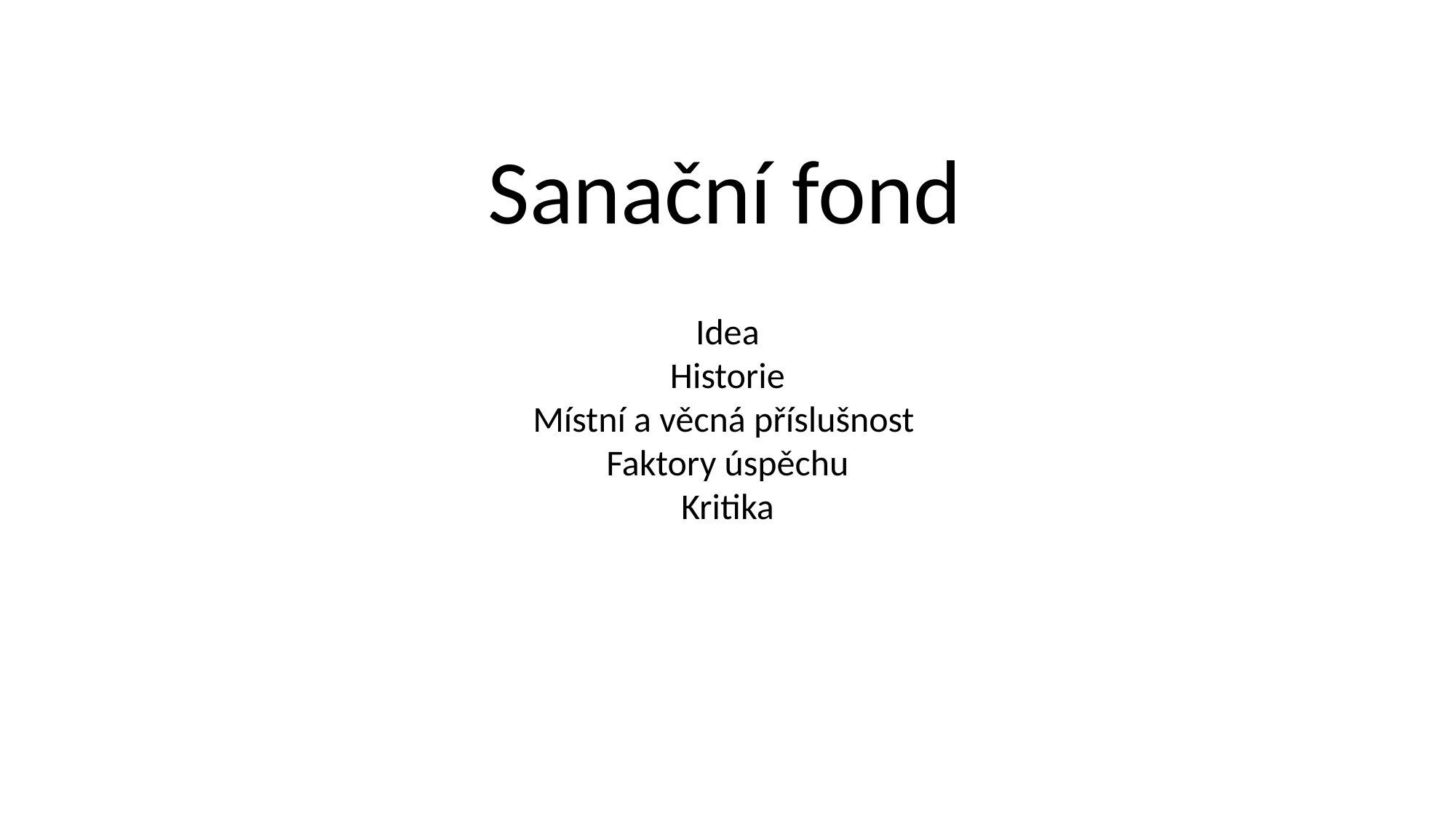

Sanační fond
Idea
Historie
Místní a věcná příslušnost
Faktory úspěchu
Kritika